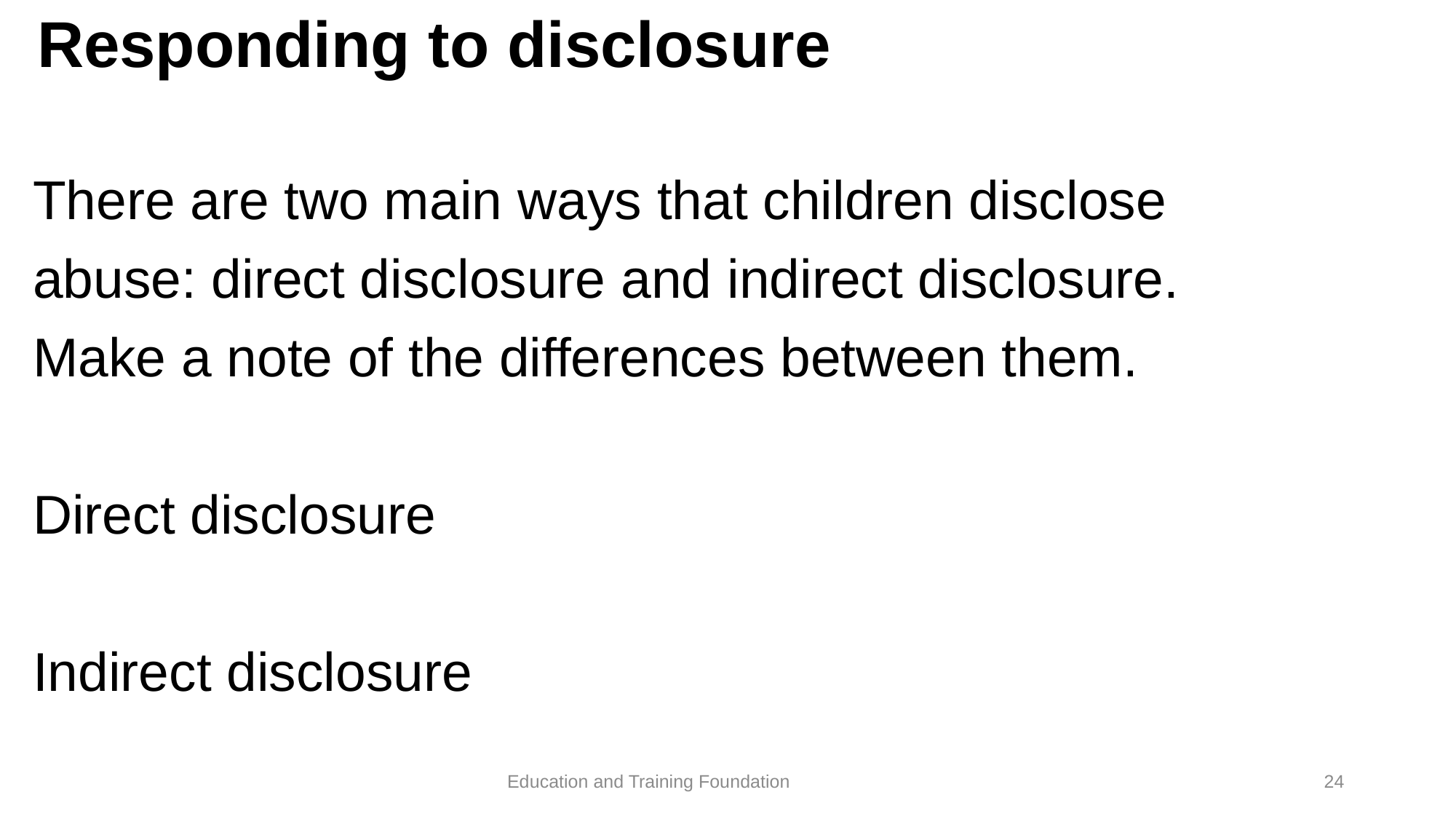

# Responding to disclosure

There are two main ways that children disclose abuse: direct disclosure and indirect disclosure. Make a note of the differences between them.

Direct disclosure

Indirect disclosure

24
Education and Training Foundation